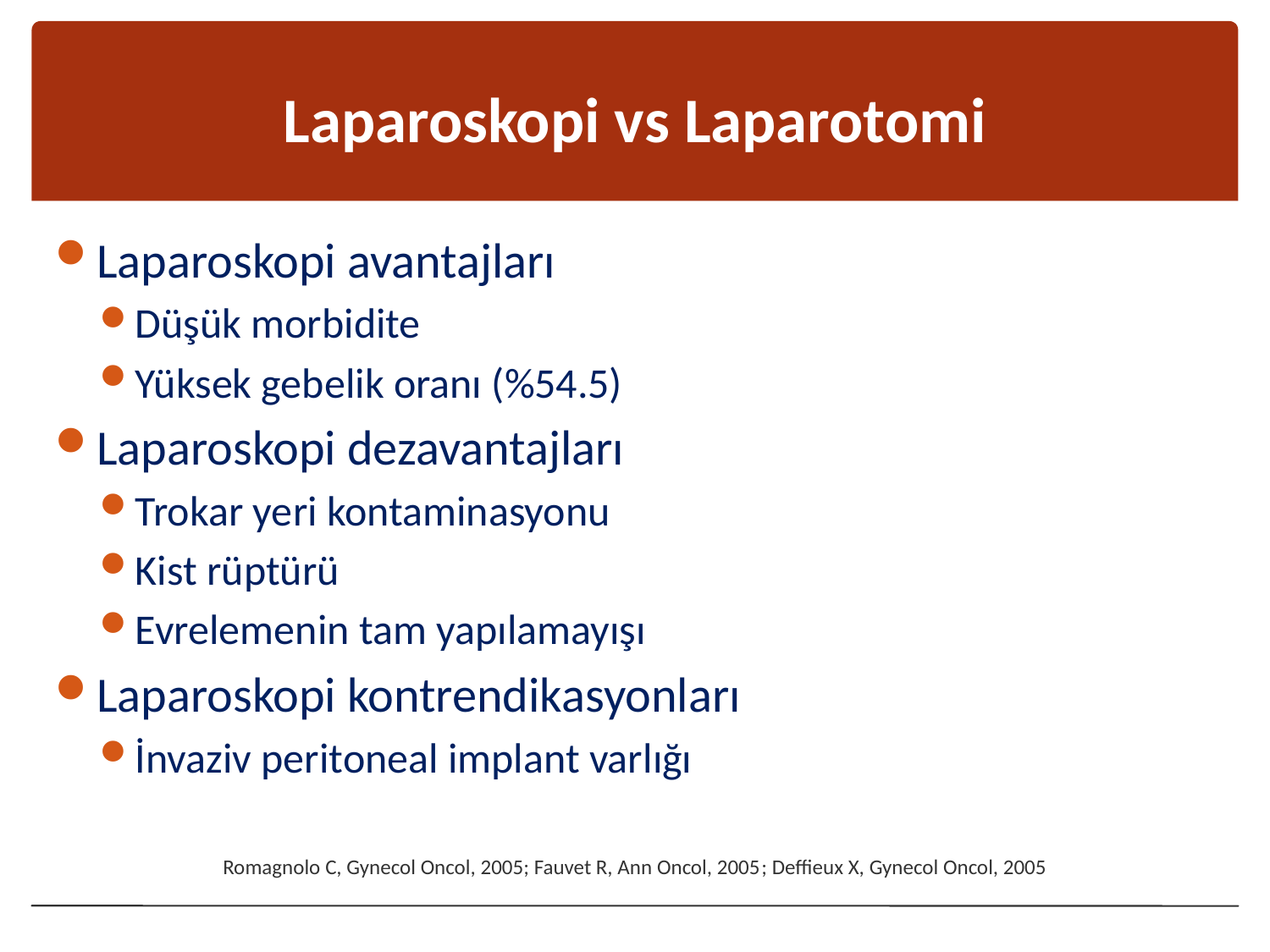

# Laparoskopi vs Laparotomi
Laparoskopi avantajları
Düşük morbidite
Yüksek gebelik oranı (%54.5)
Laparoskopi dezavantajları
Trokar yeri kontaminasyonu
Kist rüptürü
Evrelemenin tam yapılamayışı
Laparoskopi kontrendikasyonları
İnvaziv peritoneal implant varlığı
Romagnolo C, Gynecol Oncol, 2005; Fauvet R, Ann Oncol, 2005; Deffieux X, Gynecol Oncol, 2005